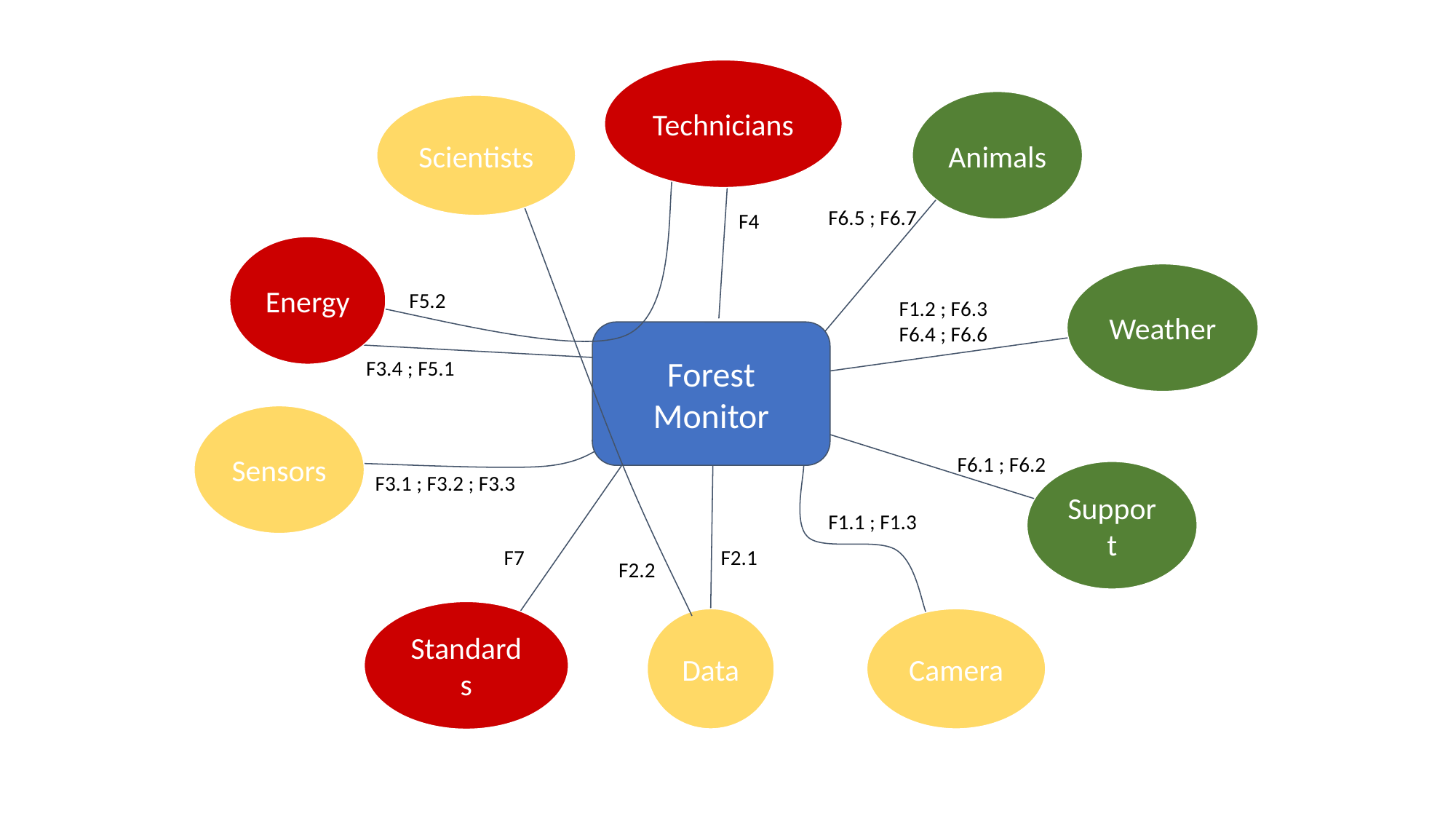

Technicians
Animals
Scientists

F6.5 ; F6.7
F4

Energy
Weather
F5.2
F1.2 ; F6.3  F6.4 ; F6.6
Forest Monitor

F3.4 ; F5.1

Sensors

F6.1 ; F6.2

F3.1 ; F3.2 ; F3.3
Support

F1.1 ; F1.3
F7

F2.1
F2.2
Standards
Data
Camera